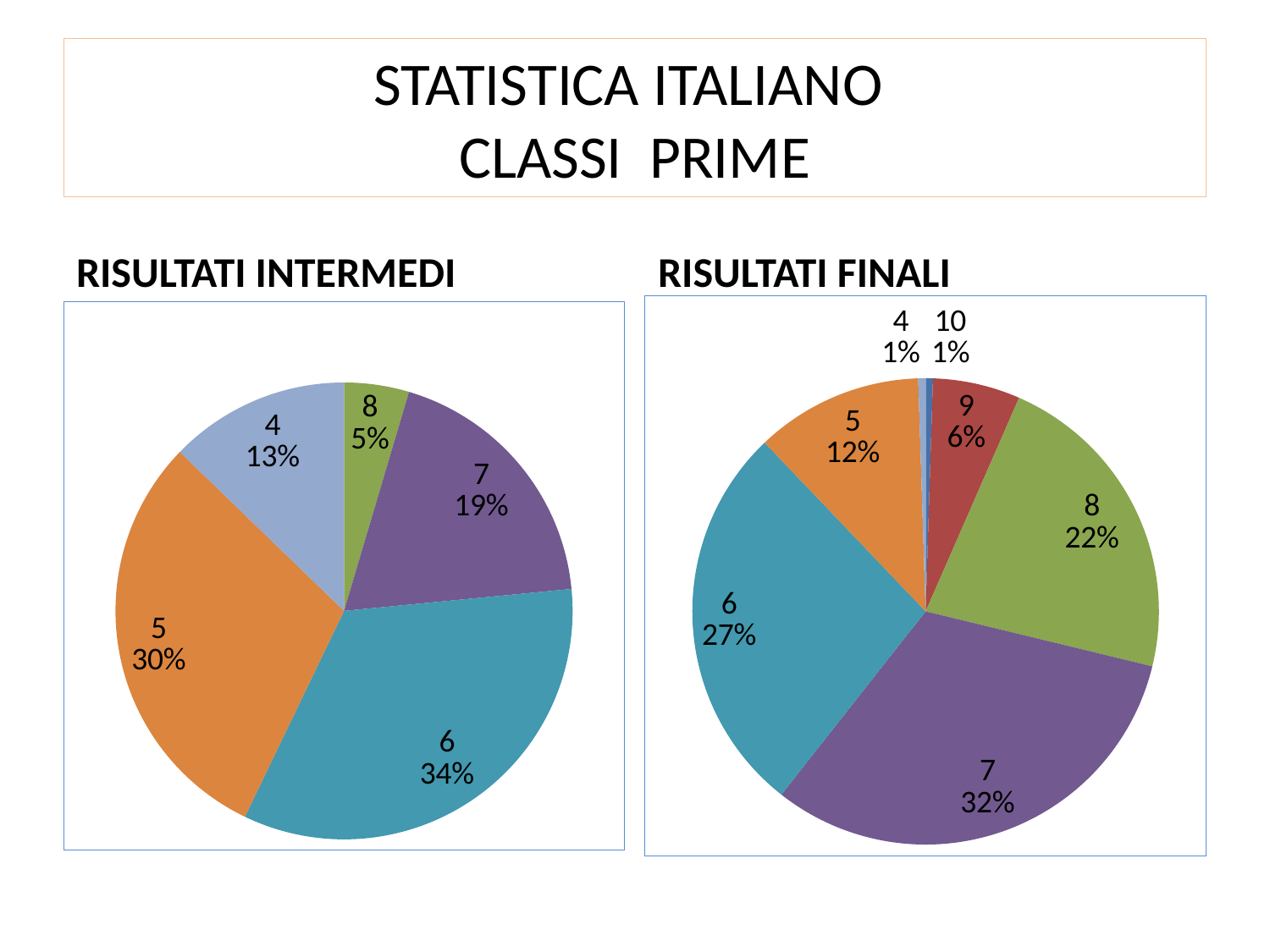

# STATISTICA ITALIANO CLASSI  PRIME
RISULTATI INTERMEDI
RISULTATI FINALI

### Chart

| Category | C.PRIME |
|---|---|
| 10 | 1.0 |
| 9 | 12.0 |
| 8 | 44.0 |
| 7 | 63.0 |
| 6 | 54.0 |
| 5 | 23.0 |
| 4 | 1.0 |

### Chart

| Category | C.PRIME |
|---|---|
| 10 | 0.0 |
| 9 | 0.0 |
| 8 | 9.0 |
| 7 | 37.0 |
| 6 | 66.0 |
| 5 | 59.0 |
| 4 | 25.0 |